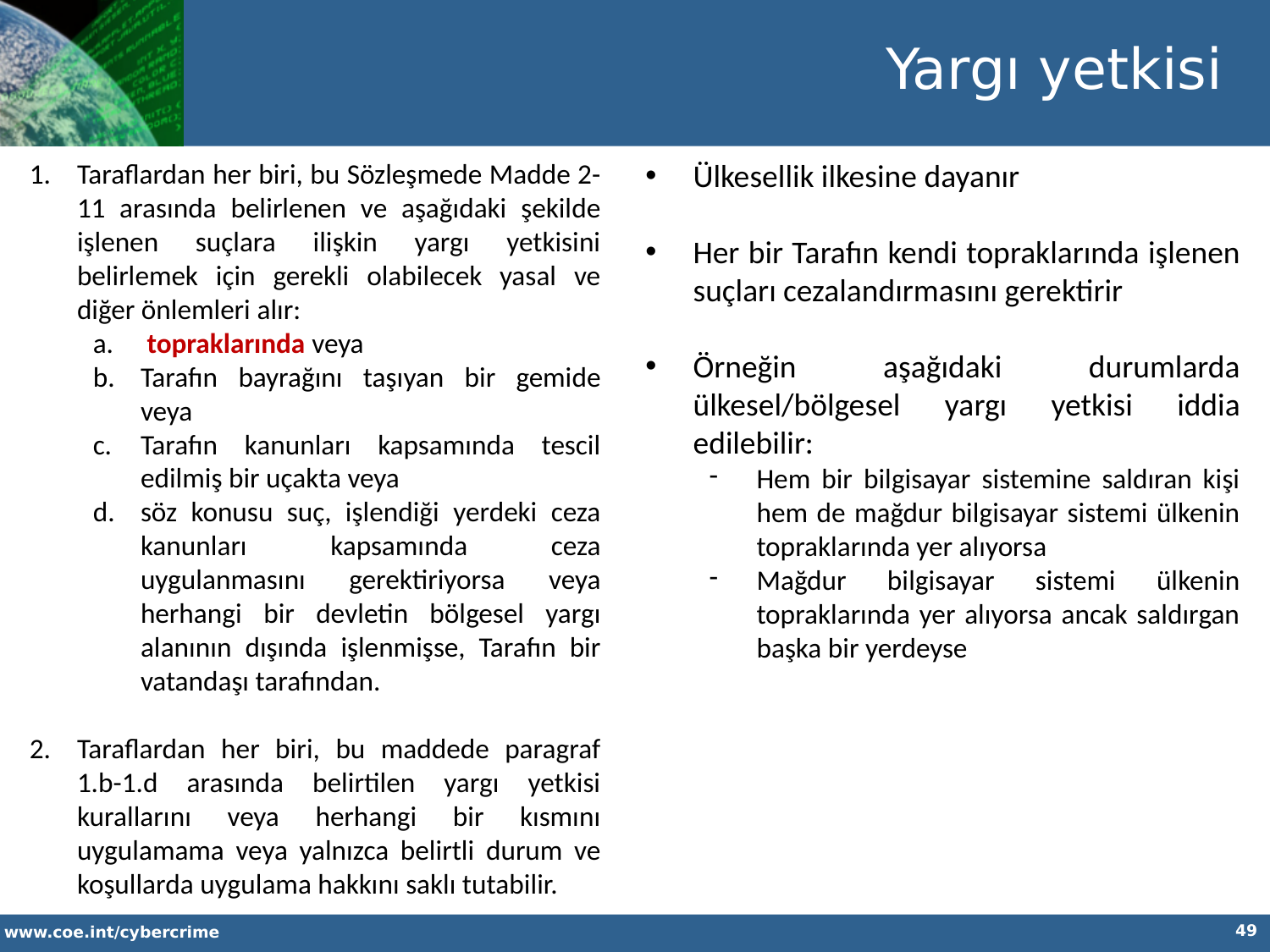

Yargı yetkisi
Taraflardan her biri, bu Sözleşmede Madde 2-11 arasında belirlenen ve aşağıdaki şekilde işlenen suçlara ilişkin yargı yetkisini belirlemek için gerekli olabilecek yasal ve diğer önlemleri alır:
 topraklarında veya
Tarafın bayrağını taşıyan bir gemide veya
Tarafın kanunları kapsamında tescil edilmiş bir uçakta veya
söz konusu suç, işlendiği yerdeki ceza kanunları kapsamında ceza uygulanmasını gerektiriyorsa veya herhangi bir devletin bölgesel yargı alanının dışında işlenmişse, Tarafın bir vatandaşı tarafından.

Taraflardan her biri, bu maddede paragraf 1.b-1.d arasında belirtilen yargı yetkisi kurallarını veya herhangi bir kısmını uygulamama veya yalnızca belirtli durum ve koşullarda uygulama hakkını saklı tutabilir.
Ülkesellik ilkesine dayanır

Her bir Tarafın kendi topraklarında işlenen suçları cezalandırmasını gerektirir

Örneğin aşağıdaki durumlarda ülkesel/bölgesel yargı yetkisi iddia edilebilir:
Hem bir bilgisayar sistemine saldıran kişi hem de mağdur bilgisayar sistemi ülkenin topraklarında yer alıyorsa
Mağdur bilgisayar sistemi ülkenin topraklarında yer alıyorsa ancak saldırgan başka bir yerdeyse